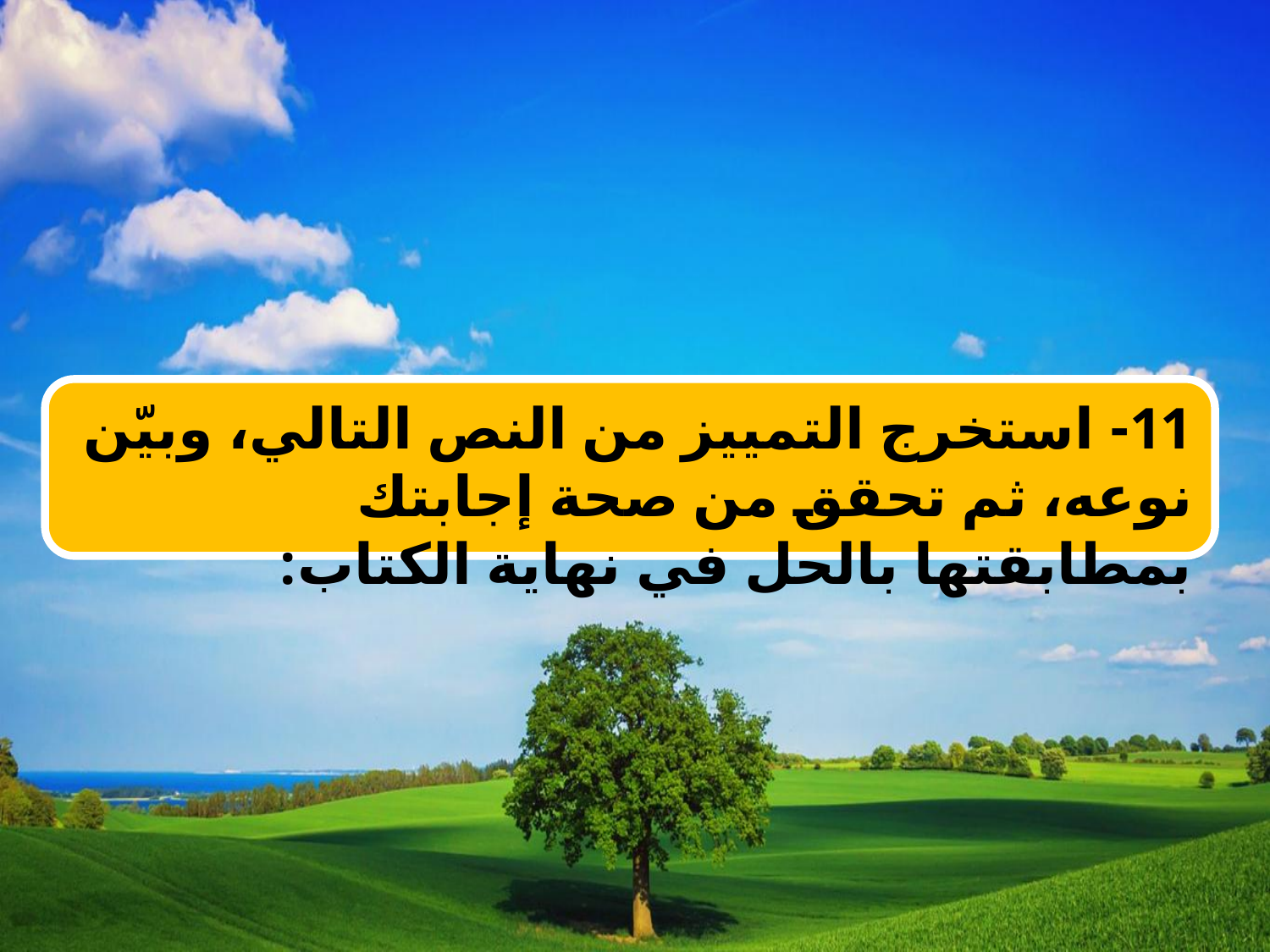

11- استخرج التمييز من النص التالي، وبيّن نوعه، ثم تحقق من صحة إجابتك بمطابقتها بالحل في نهاية الكتاب: